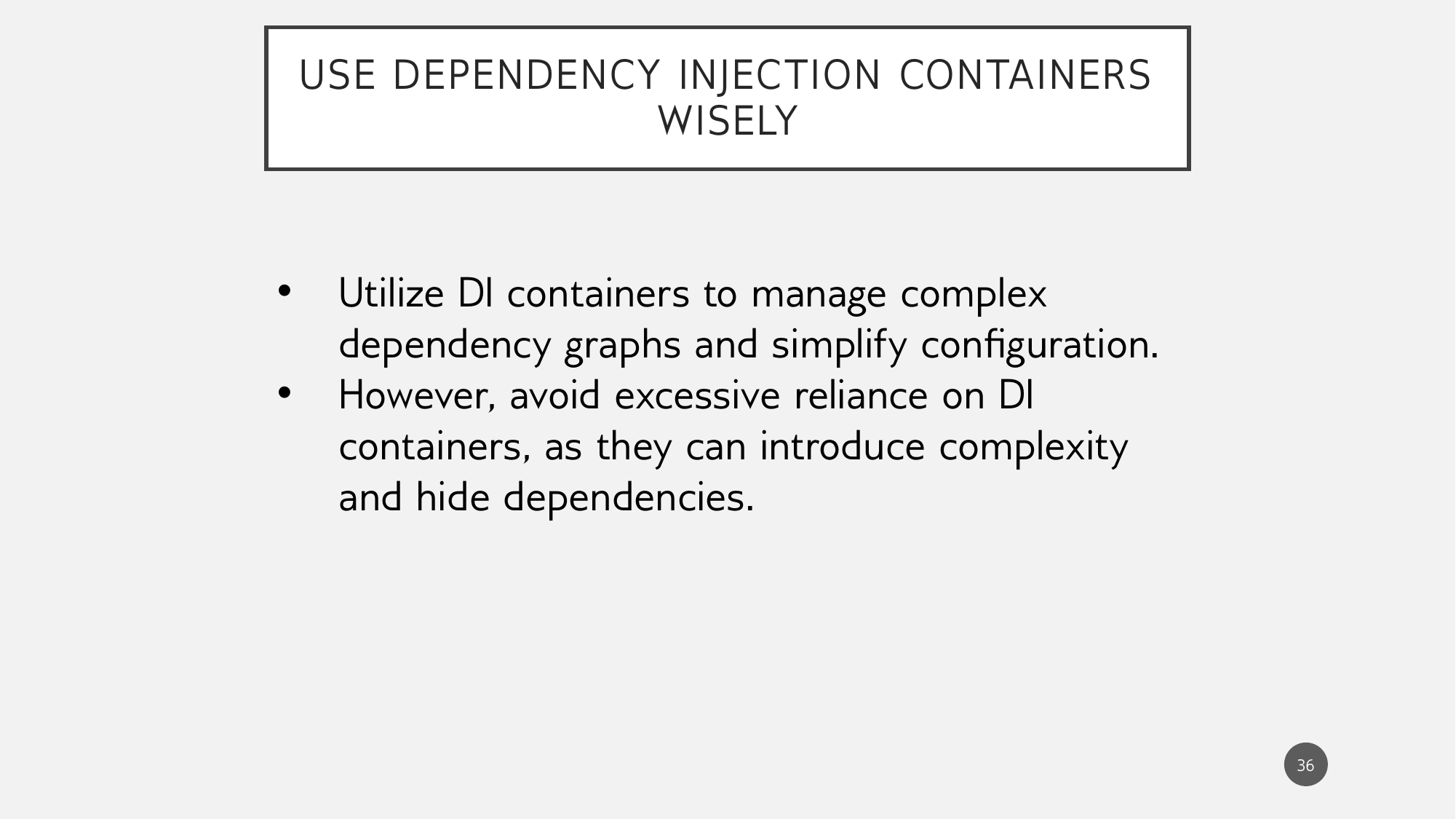

# Use Dependency Injection Containers Wisely
Utilize DI containers to manage complex dependency graphs and simplify configuration.
However, avoid excessive reliance on DI containers, as they can introduce complexity and hide dependencies.

36